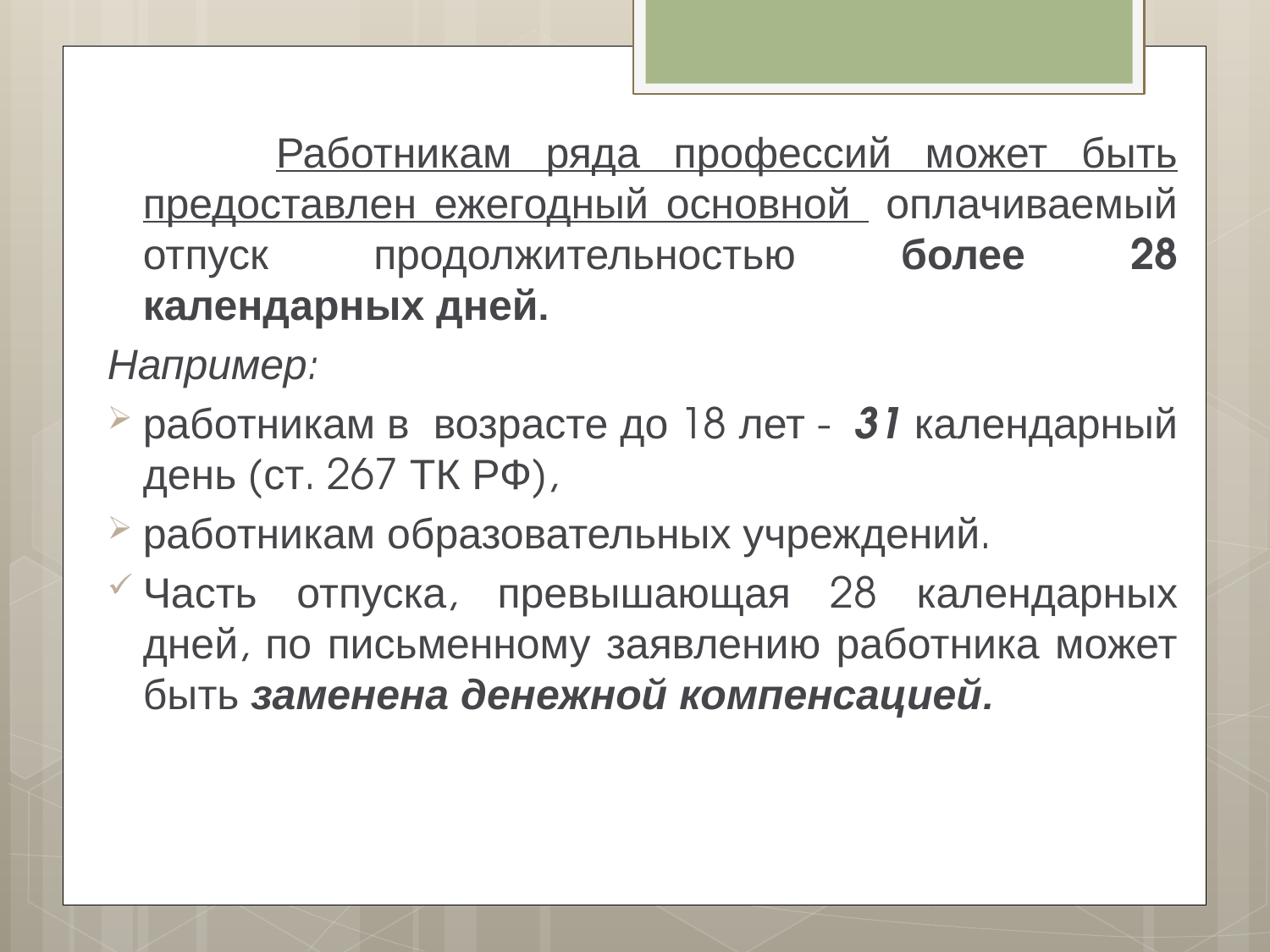

Работникам ряда профессий может быть предоставлен ежегодный основной  оплачиваемый отпуск продолжительностью более 28 календарных дней.
Например:
работникам в  возрасте до 18 лет -  31 календарный день (ст. 267 ТК РФ),
работникам образовательных учреждений.
Часть отпуска, превышающая 28 календарных дней, по письменному заявлению работника может быть заменена денежной компенсацией.